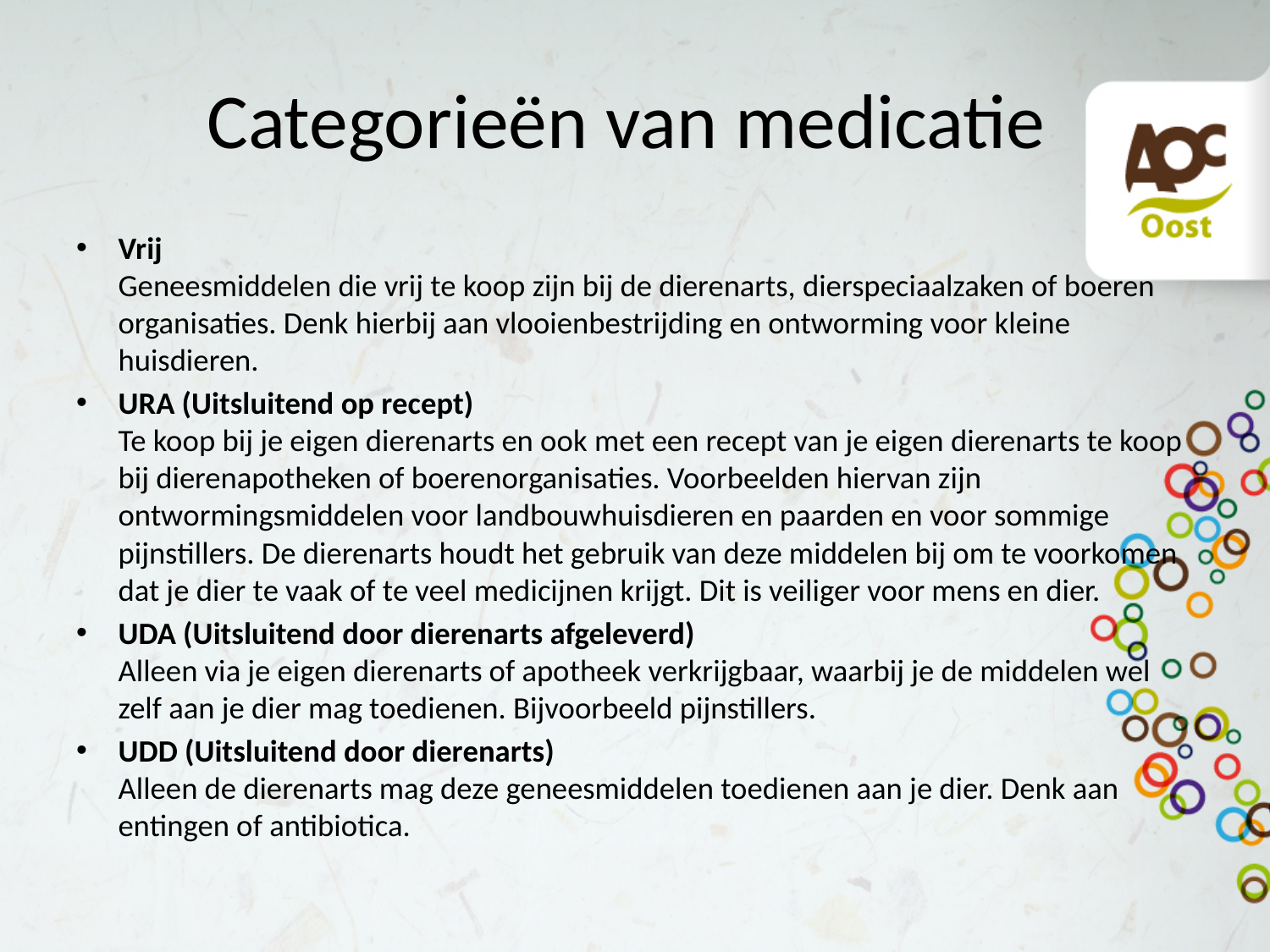

# Categorieën van medicatie
Vrij
Geneesmiddelen die vrij te koop zijn bij de dierenarts, dierspeciaalzaken of boeren organisaties. Denk hierbij aan vlooienbestrijding en ontworming voor kleine huisdieren.
URA (Uitsluitend op recept)
Te koop bij je eigen dierenarts en ook met een recept van je eigen dierenarts te koop bij dierenapotheken of boerenorganisaties. Voorbeelden hiervan zijn ontwormingsmiddelen voor landbouwhuisdieren en paarden en voor sommige pijnstillers. De dierenarts houdt het gebruik van deze middelen bij om te voorkomen dat je dier te vaak of te veel medicijnen krijgt. Dit is veiliger voor mens en dier.
UDA (Uitsluitend door dierenarts afgeleverd)
Alleen via je eigen dierenarts of apotheek verkrijgbaar, waarbij je de middelen wel zelf aan je dier mag toedienen. Bijvoorbeeld pijnstillers.
UDD (Uitsluitend door dierenarts)
Alleen de dierenarts mag deze geneesmiddelen toedienen aan je dier. Denk aan entingen of antibiotica.